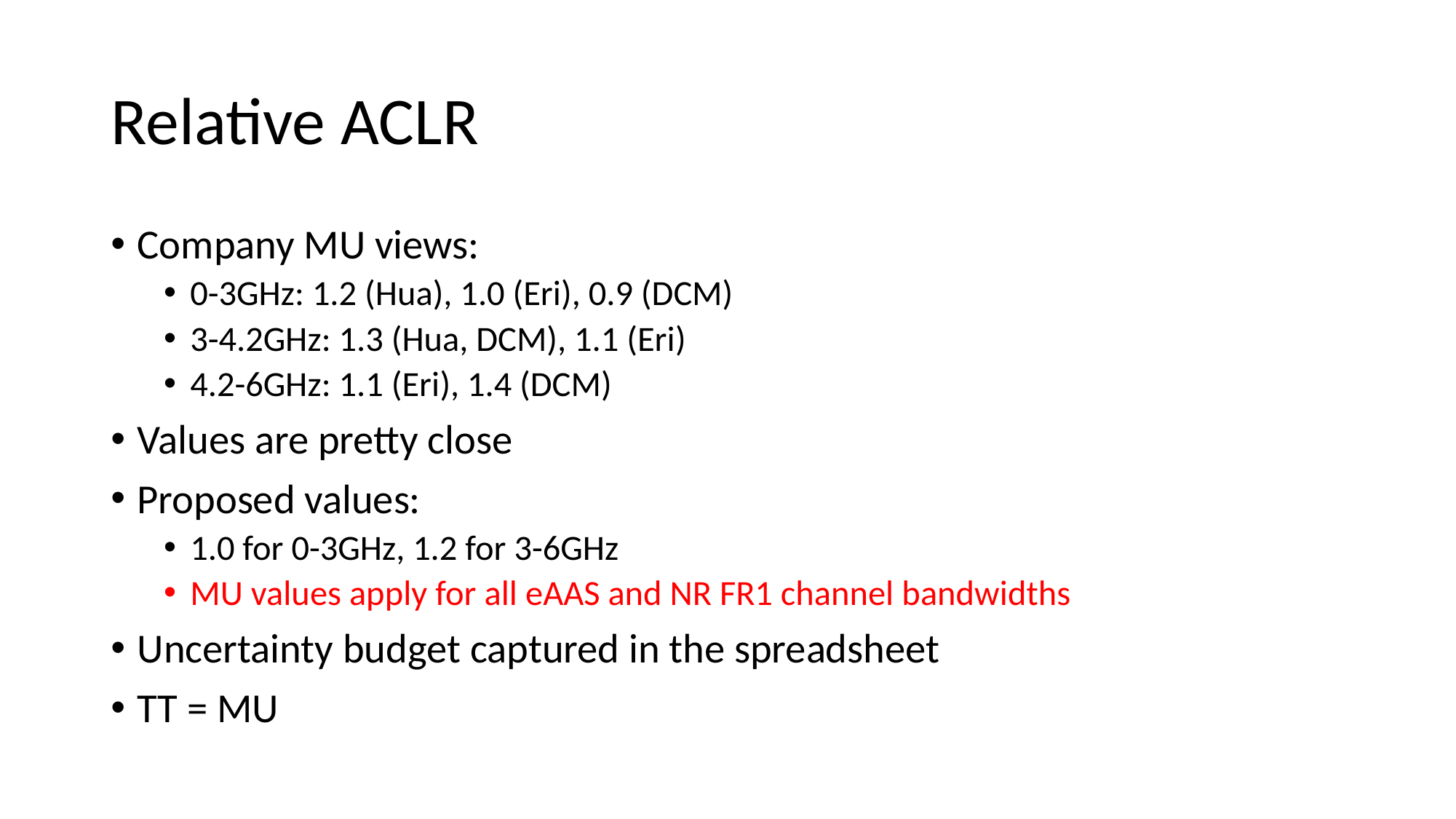

# Relative ACLR
Company MU views:
0-3GHz: 1.2 (Hua), 1.0 (Eri), 0.9 (DCM)
3-4.2GHz: 1.3 (Hua, DCM), 1.1 (Eri)
4.2-6GHz: 1.1 (Eri), 1.4 (DCM)
Values are pretty close
Proposed values:
1.0 for 0-3GHz, 1.2 for 3-6GHz
MU values apply for all eAAS and NR FR1 channel bandwidths
Uncertainty budget captured in the spreadsheet
TT = MU